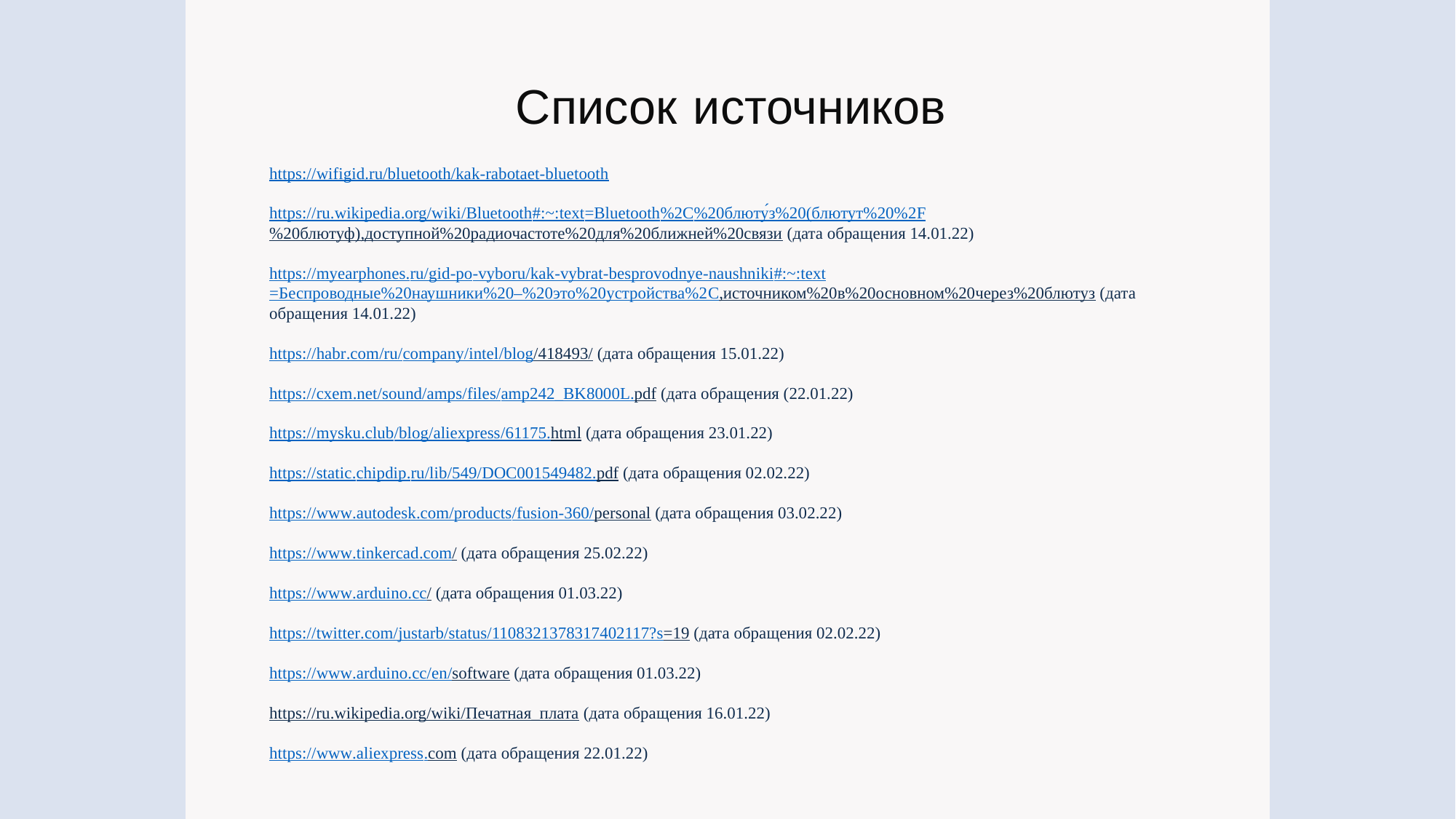

Список источников
https://wifigid.ru/bluetooth/kak-rabotaet-bluetooth

https://ru.wikipedia.org/wiki/Bluetooth#:~:text=Bluetooth%2C%20блюту́з%20(блютут%20%2F%20блютуф),доступной%20радиочастоте%20для%20ближней%20связи (дата обращения 14.01.22)

https://myearphones.ru/gid-po-vyboru/kak-vybrat-besprovodnye-naushniki#:~:text=Беспроводные%20наушники%20–%20это%20устройства%2C,источником%20в%20основном%20через%20блютуз (дата обращения 14.01.22)

https://habr.com/ru/company/intel/blog/418493/ (дата обращения 15.01.22)

https://cxem.net/sound/amps/files/amp242_BK8000L.pdf (дата обращения (22.01.22)

https://mysku.club/blog/aliexpress/61175.html (дата обращения 23.01.22)

https://static.chipdip.ru/lib/549/DOC001549482.pdf (дата обращения 02.02.22)

https://www.autodesk.com/products/fusion-360/personal (дата обращения 03.02.22)

https://www.tinkercad.com/ (дата обращения 25.02.22)

https://www.arduino.cc/ (дата обращения 01.03.22)

https://twitter.com/justarb/status/1108321378317402117?s=19 (дата обращения 02.02.22)

https://www.arduino.cc/en/software (дата обращения 01.03.22)

https://ru.wikipedia.org/wiki/Печатная_плата (дата обращения 16.01.22)

https://www.aliexpress.com (дата обращения 22.01.22)